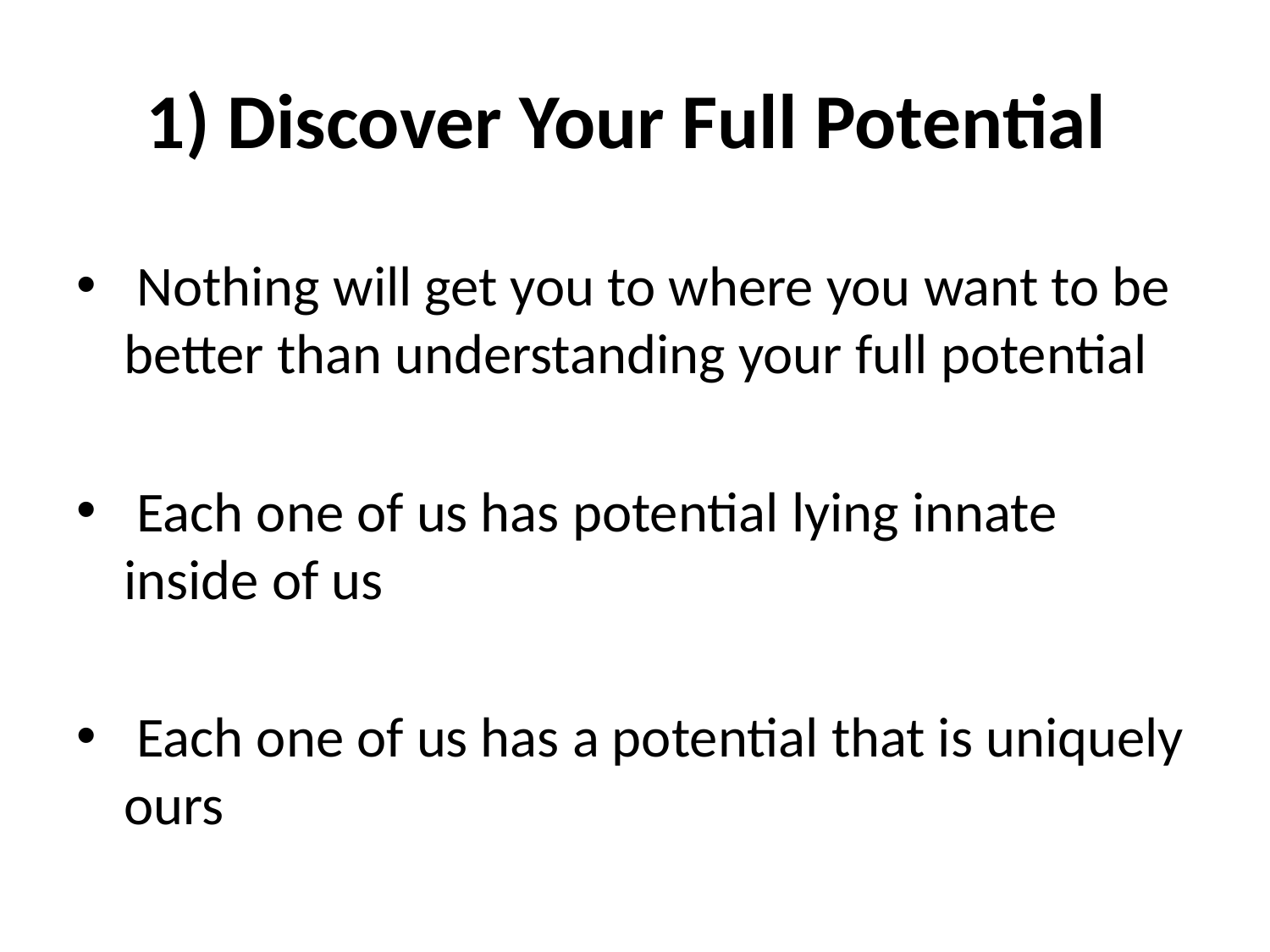

# 1) Discover Your Full Potential
 Nothing will get you to where you want to be better than understanding your full potential

 Each one of us has potential lying innate inside of us

 Each one of us has a potential that is uniquely ours